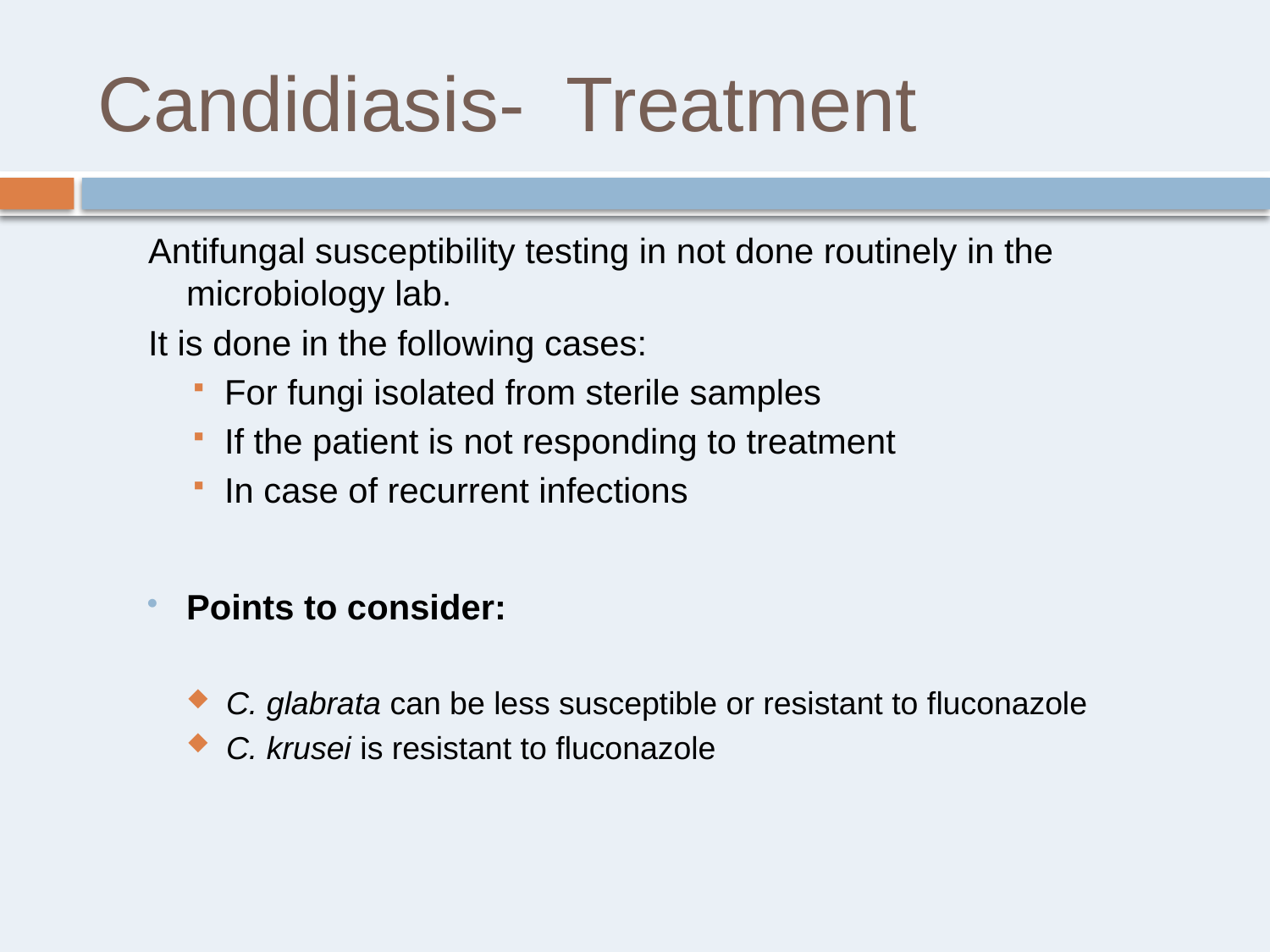

# Candidiasis-  Treatment
Antifungal susceptibility testing in not done routinely in the microbiology lab.
It is done in the following cases:
For fungi isolated from sterile samples
If the patient is not responding to treatment
In case of recurrent infections

Points to consider:

C. glabrata can be less susceptible or resistant to fluconazole
C. krusei is resistant to fluconazole